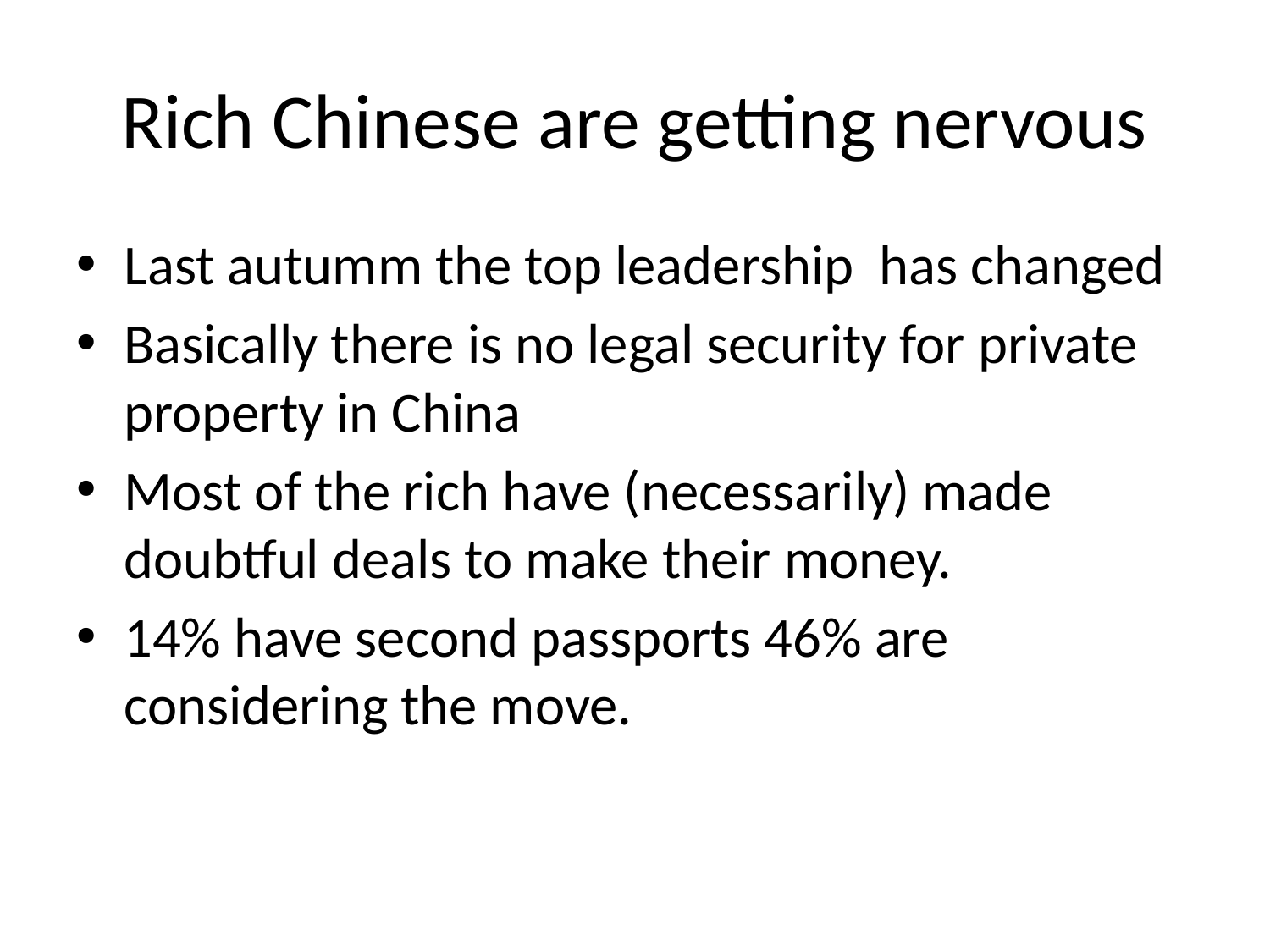

# Rich Chinese are getting nervous
Last autumm the top leadership  has changed
Basically there is no legal security for private property in China
Most of the rich have (necessarily) made doubtful deals to make their money.
14% have second passports 46% are considering the move.